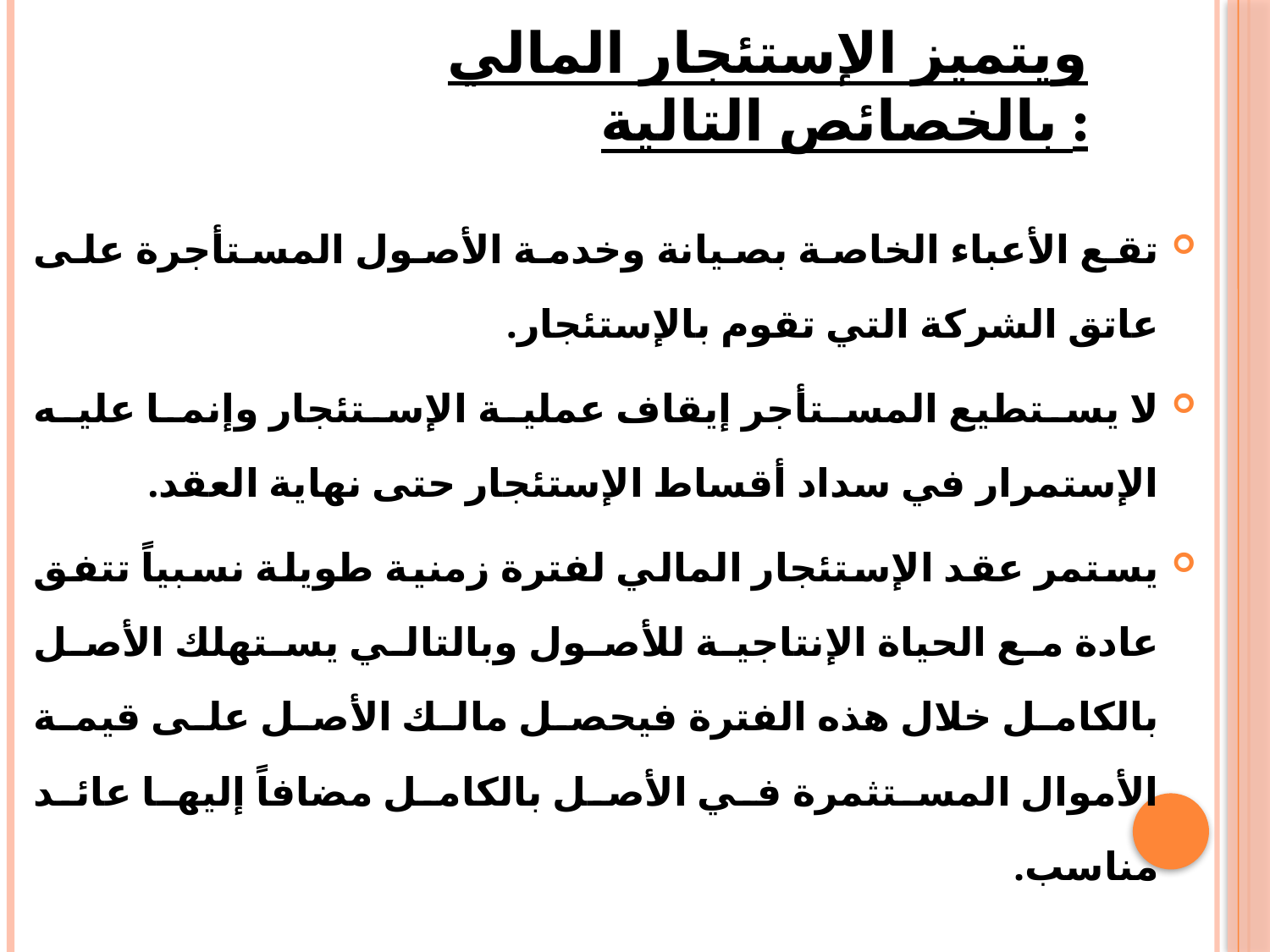

# ويتميز الإستئجار المالي بالخصائص التالية :
تقع الأعباء الخاصة بصيانة وخدمة الأصول المستأجرة على عاتق الشركة التي تقوم بالإستئجار.
لا يستطيع المستأجر إيقاف عملية الإستئجار وإنما عليه الإستمرار في سداد أقساط الإستئجار حتى نهاية العقد.
يستمر عقد الإستئجار المالي لفترة زمنية طويلة نسبياً تتفق عادة مع الحياة الإنتاجية للأصول وبالتالي يستهلك الأصل بالكامل خلال هذه الفترة فيحصل مالك الأصل على قيمة الأموال المستثمرة في الأصل بالكامل مضافاً إليها عائد مناسب.